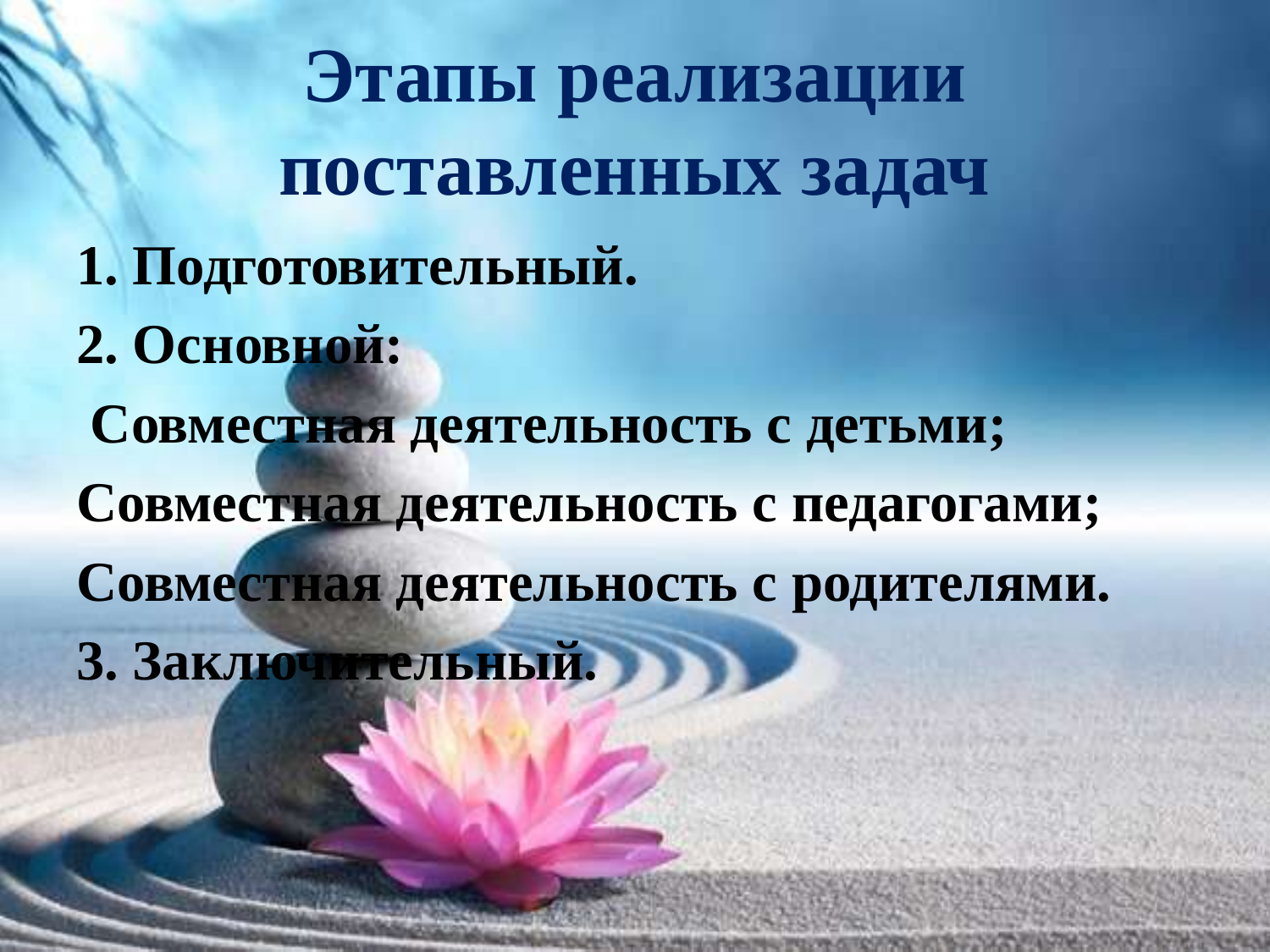

# Этапы реализации поставленных задач
1. Подготовительный.
2. Основной:
 Совместная деятельность с детьми;
Совместная деятельность с педагогами;
Совместная деятельность с родителями.
3. Заключительный.